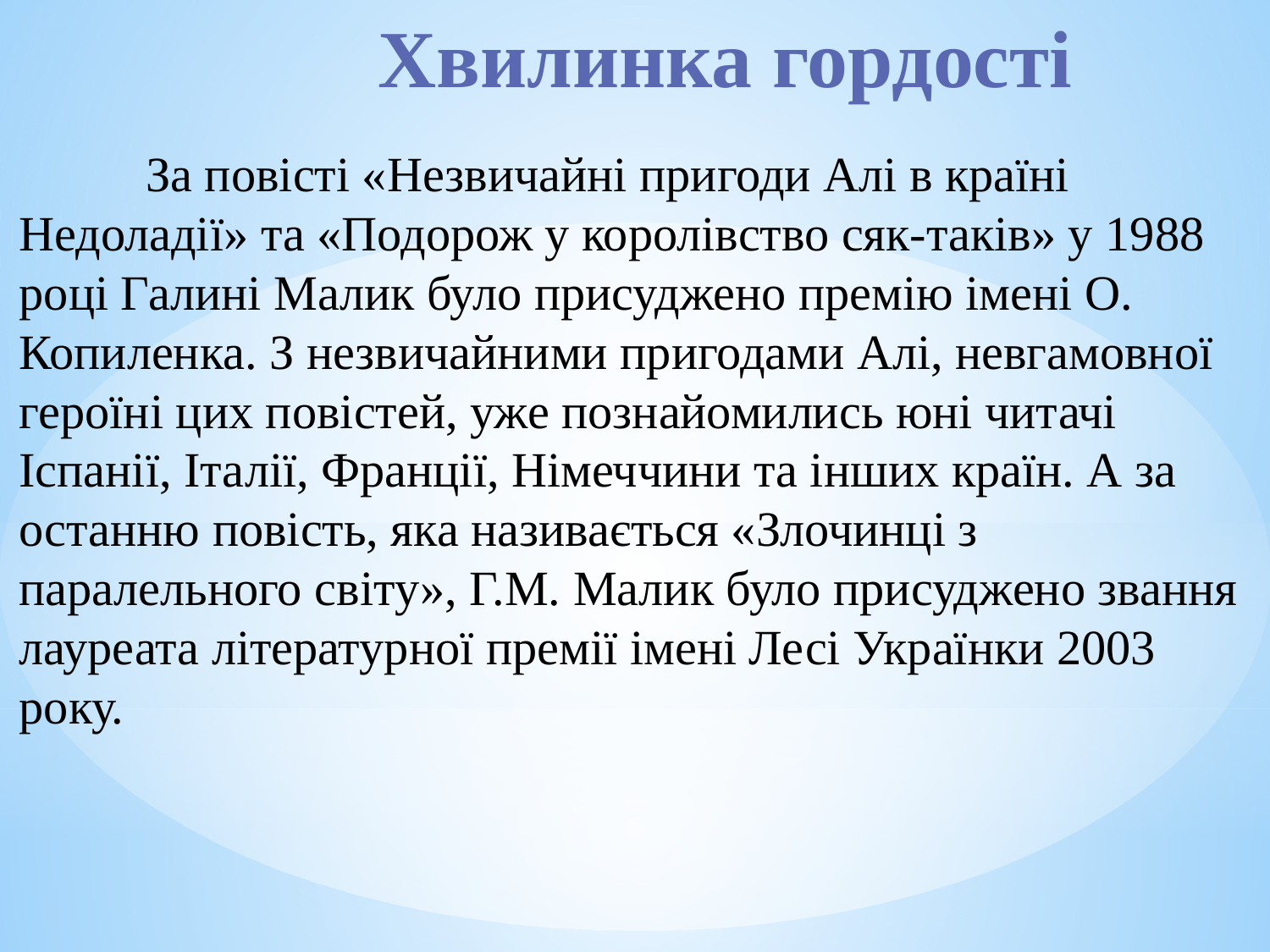

# Хвилинка гордості
	За повісті «Незвичайні пригоди Алі в країні Недоладії» та «Подорож у королівство сяк-таків» у 1988 році Галині Малик було присуджено премію імені О. Копиленка. З незвичайними пригодами Алі, невгамовної героїні цих повістей, уже познайомились юні читачі Іспанії, Італії, Франції, Німеччини та інших країн. А за останню повість, яка називається «Злочинці з паралельного світу», Г.М. Малик було присуджено звання лауреата літературної премії імені Лесі Українки 2003 року.